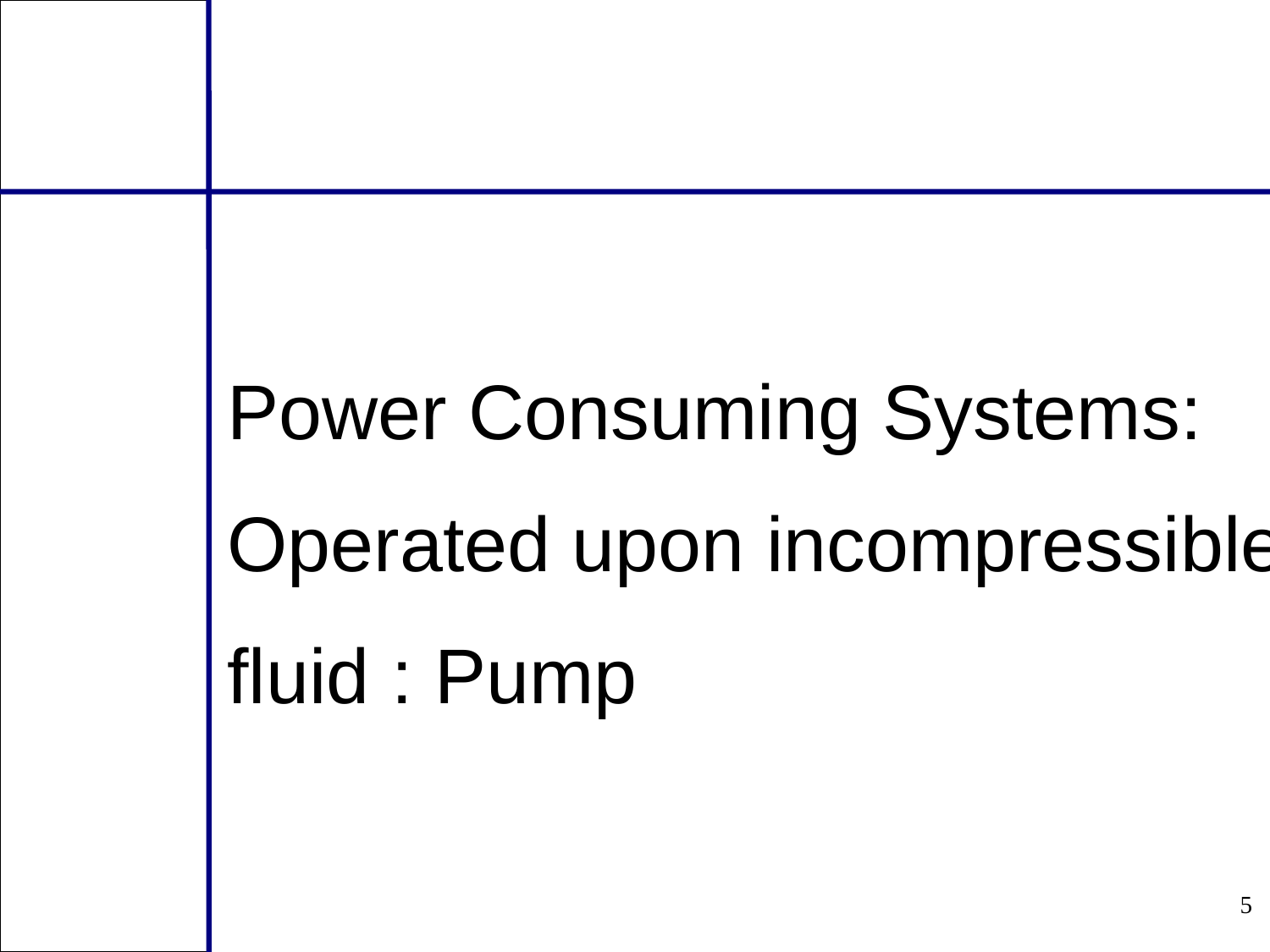

Power Consuming Systems:
Operated upon incompressible
fluid : Pump
5